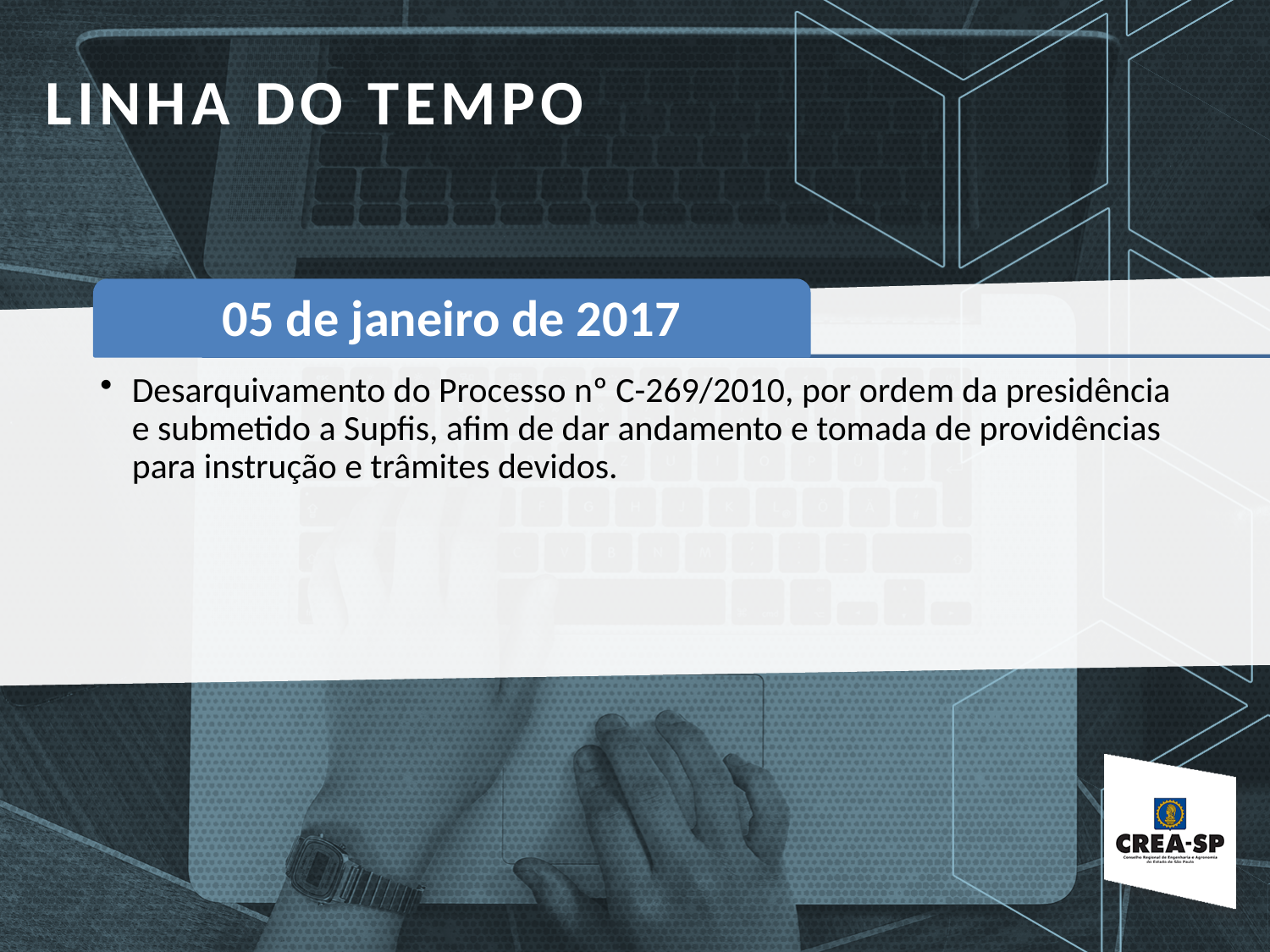

LINHA DO TEMPO

05 de janeiro de 2017
Desarquivamento do Processo nº C-269/2010, por ordem da presidência e submetido a Supfis, afim de dar andamento e tomada de providências para instrução e trâmites devidos.